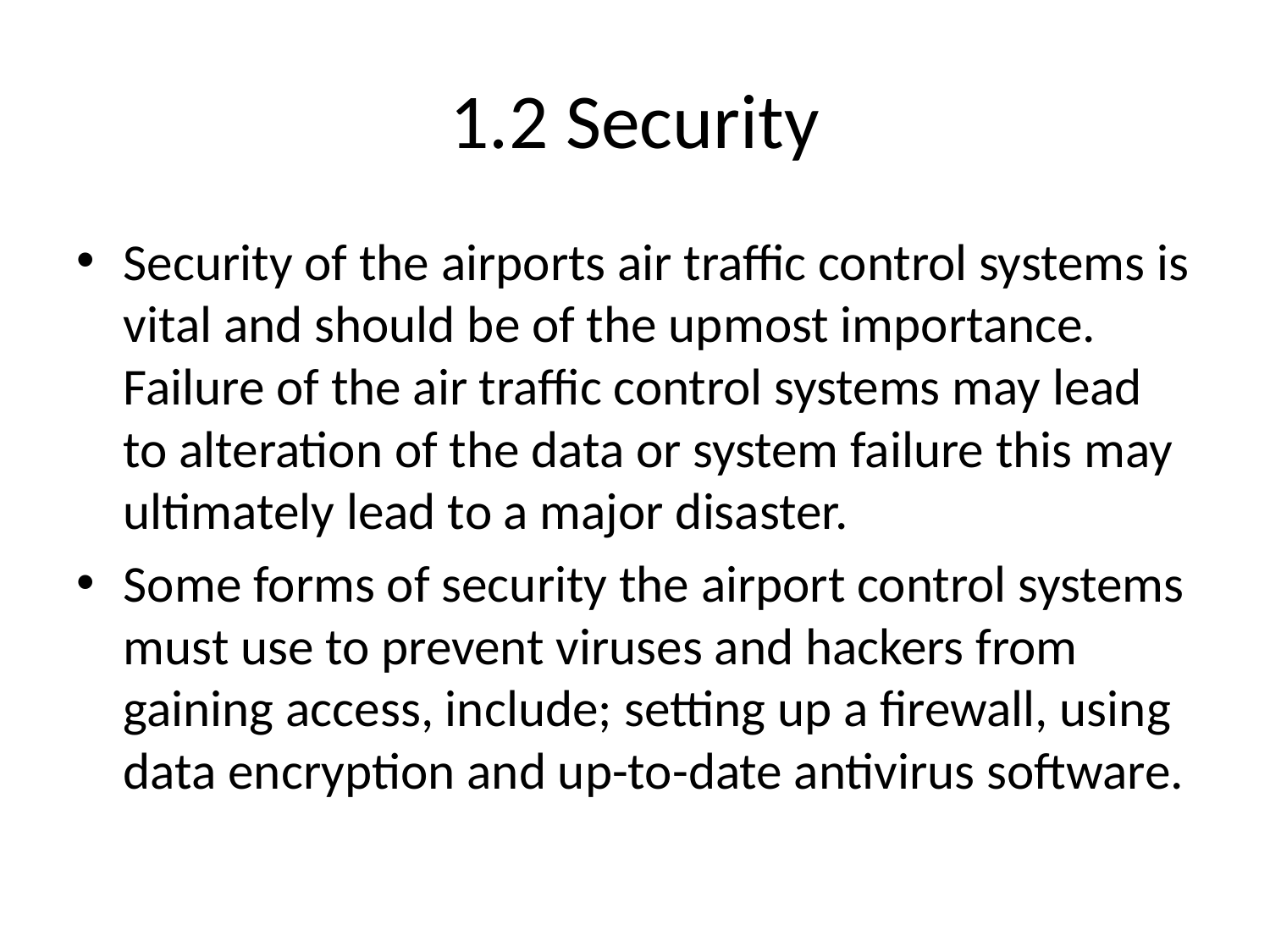

# 1.2 Security
Security of the airports air traffic control systems is vital and should be of the upmost importance. Failure of the air traffic control systems may lead to alteration of the data or system failure this may ultimately lead to a major disaster.
Some forms of security the airport control systems must use to prevent viruses and hackers from gaining access, include; setting up a firewall, using data encryption and up-to-date antivirus software.